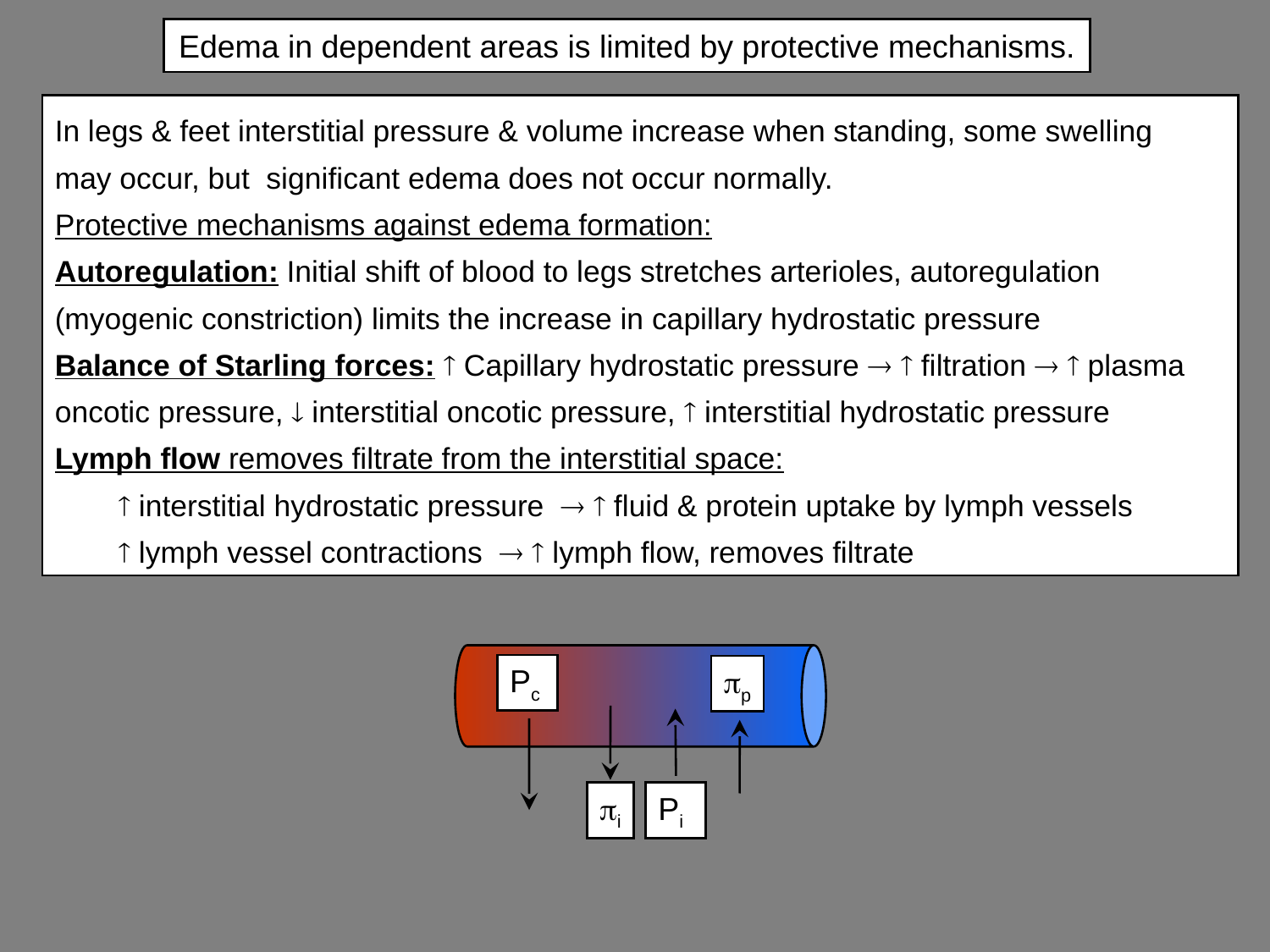

# Edema in dependent areas is limited by protective mechanisms.
In legs & feet interstitial pressure & volume increase when standing, some swelling  may occur, but  significant edema does not occur normally.
Protective mechanisms against edema formation:
Autoregulation: Initial shift of blood to legs stretches arterioles, autoregulation (myogenic constriction) limits the increase in capillary hydrostatic pressure
Balance of Starling forces: ↑ Capillary hydrostatic pressure → ↑ filtration → ↑ plasma oncotic pressure, ↓ interstitial oncotic pressure, ↑ interstitial hydrostatic pressure
Lymph flow removes filtrate from the interstitial space:
↑ interstitial hydrostatic pressure  → ↑ fluid & protein uptake by lymph vessels
↑ lymph vessel contractions  → ↑ lymph flow, removes filtrate

Pc
πp

πi
Pi